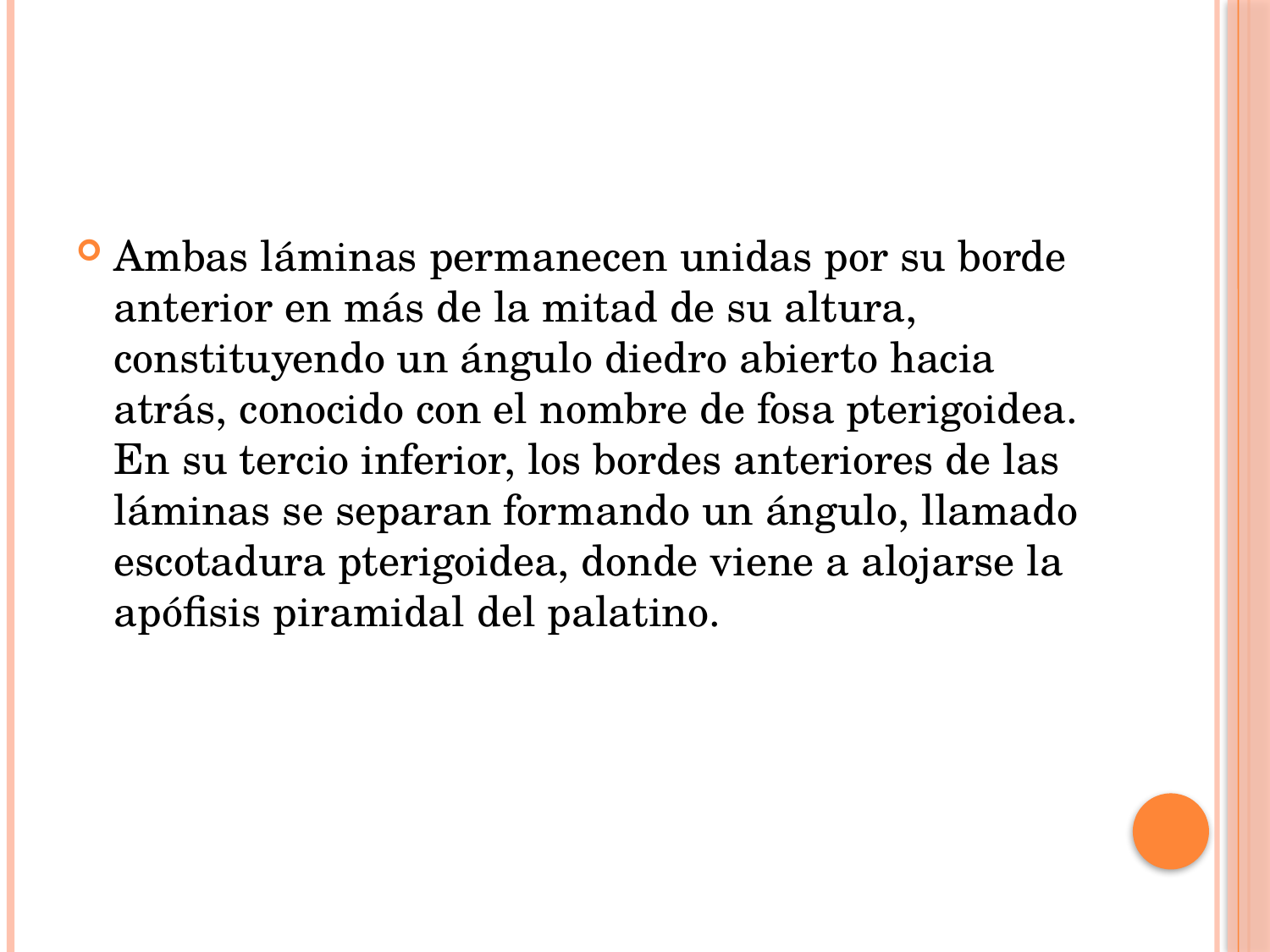

#
Ambas láminas permanecen unidas por su borde anterior en más de la mitad de su altura, constituyendo un ángulo diedro abierto hacia atrás, conocido con el nombre de fosa pterigoidea. En su tercio inferior, los bordes anteriores de las láminas se separan formando un ángulo, llamado escotadura pterigoidea, donde viene a alojarse la apófisis piramidal del palatino.